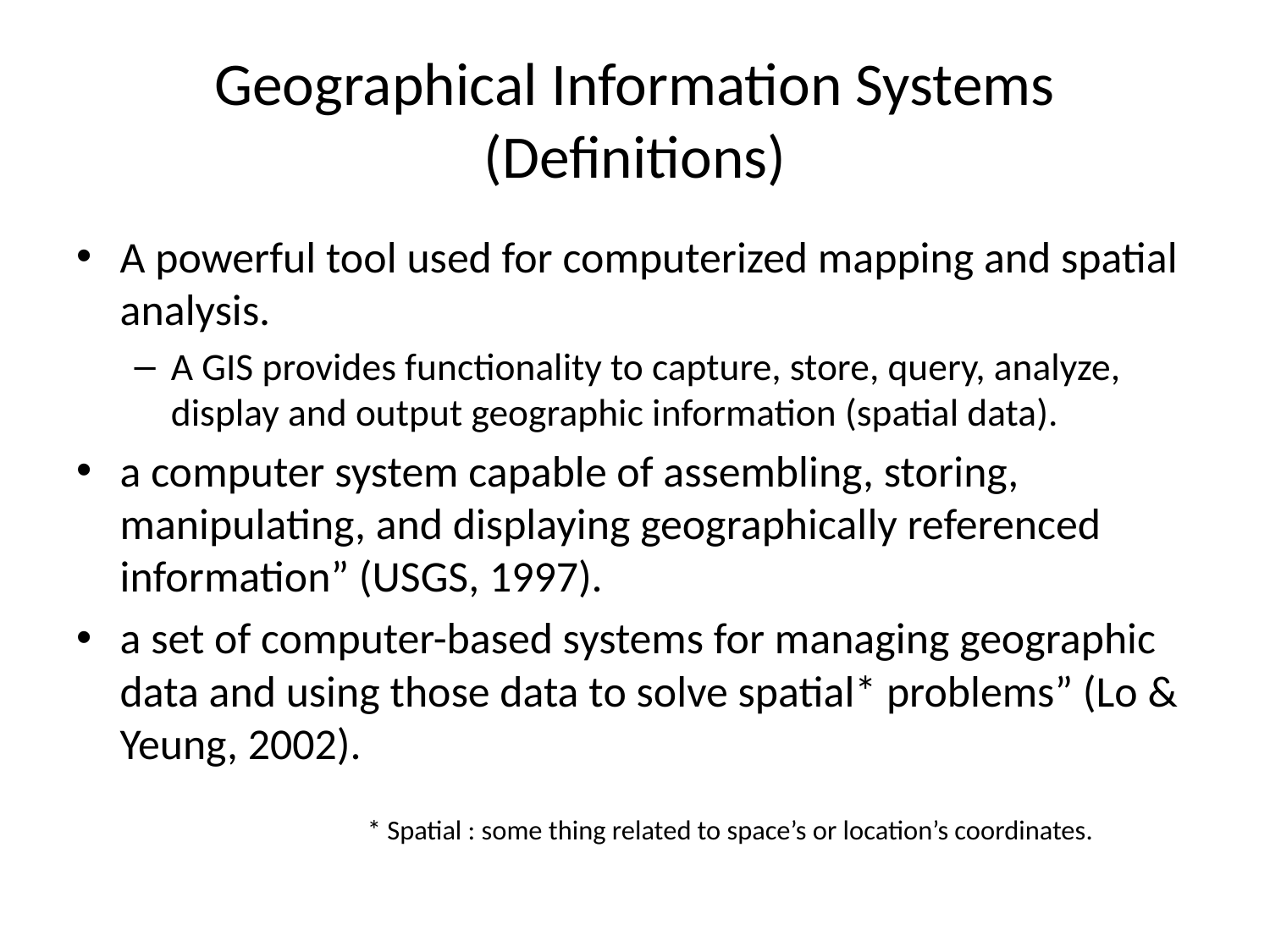

# Geographical Information Systems (Definitions)
A powerful tool used for computerized mapping and spatial analysis.
A GIS provides functionality to capture, store, query, analyze, display and output geographic information (spatial data).
a computer system capable of assembling, storing, manipulating, and displaying geographically referenced information” (USGS, 1997).
a set of computer-based systems for managing geographic data and using those data to solve spatial* problems” (Lo & Yeung, 2002).

* Spatial : some thing related to space’s or location’s coordinates.